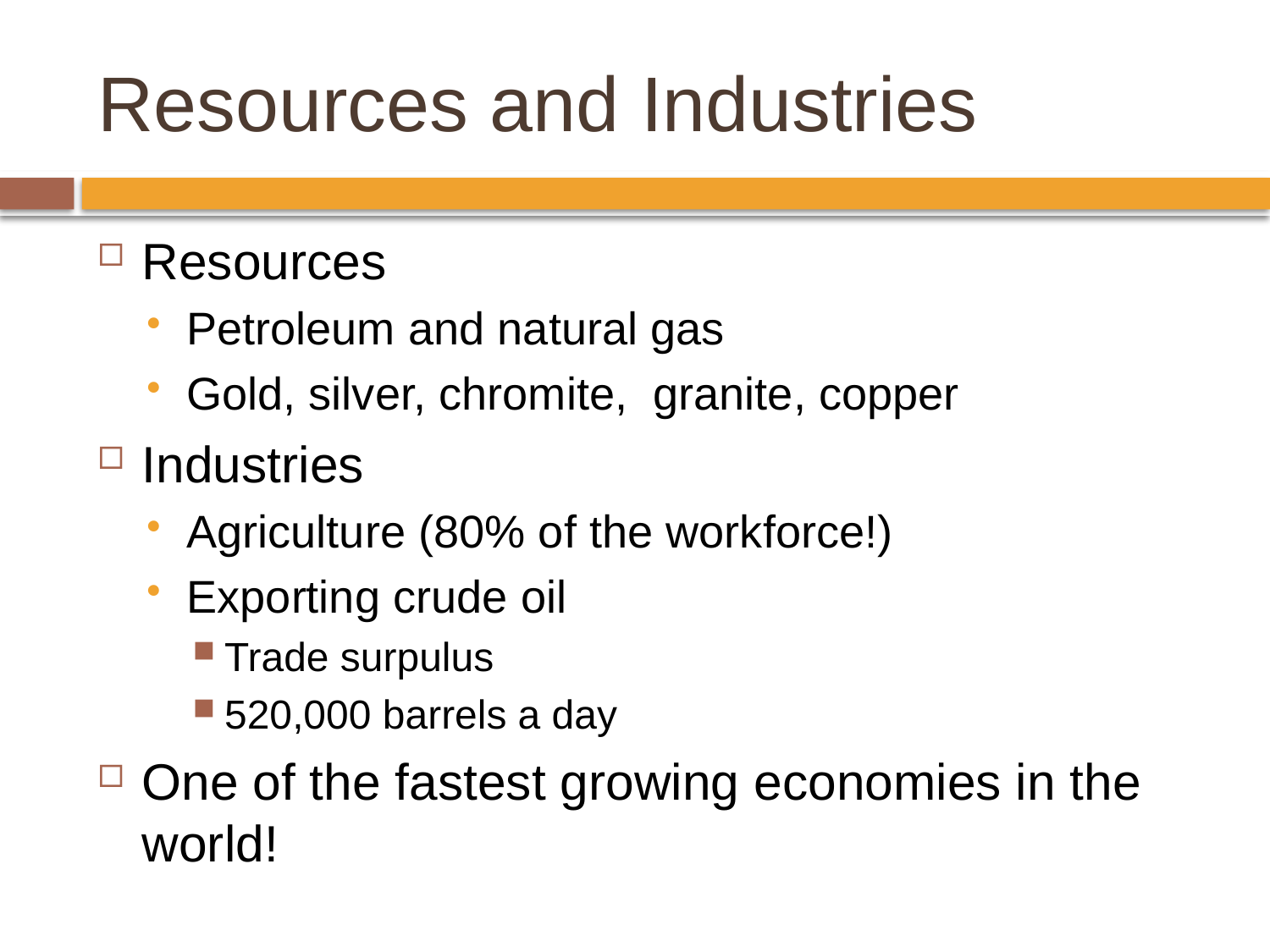

# Resources and Industries
Resources
Petroleum and natural gas
Gold, silver, chromite,  granite, copper
Industries
Agriculture (80% of the workforce!)
Exporting crude oil
Trade surpulus
520,000 barrels a day
One of the fastest growing economies in the world!